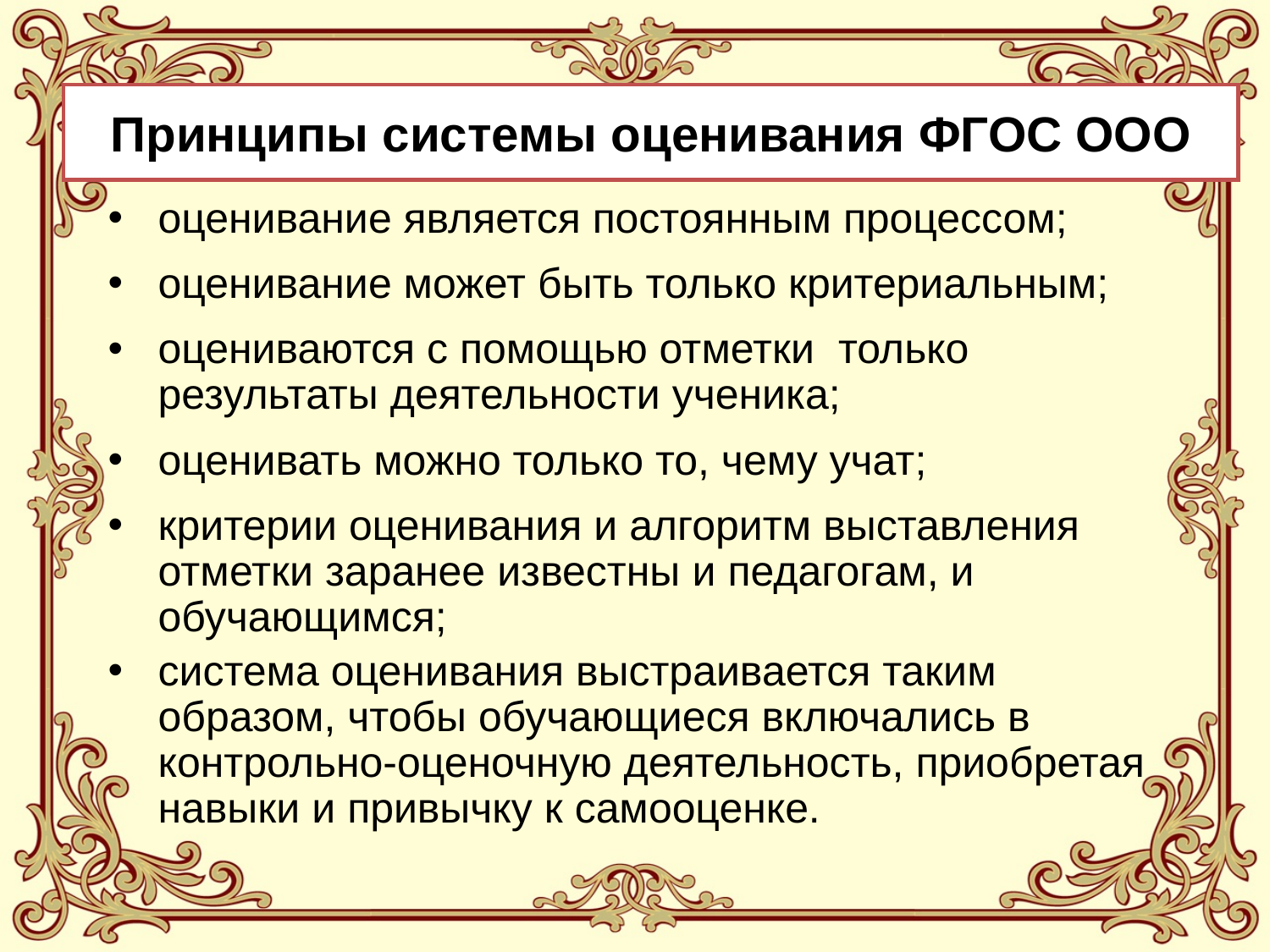

# Принципы системы оценивания ФГОС ООО
оценивание является постоянным процессом;

оценивание может быть только критериальным;

оцениваются с помощью отметки  только результаты деятельности ученика;

оценивать можно только то, чему учат;

критерии оценивания и алгоритм выставления отметки заранее известны и педагогам, и обучающимся;
система оценивания выстраивается таким образом, чтобы обучающиеся включались в контрольно-оценочную деятельность, приобретая навыки и привычку к самооценке.